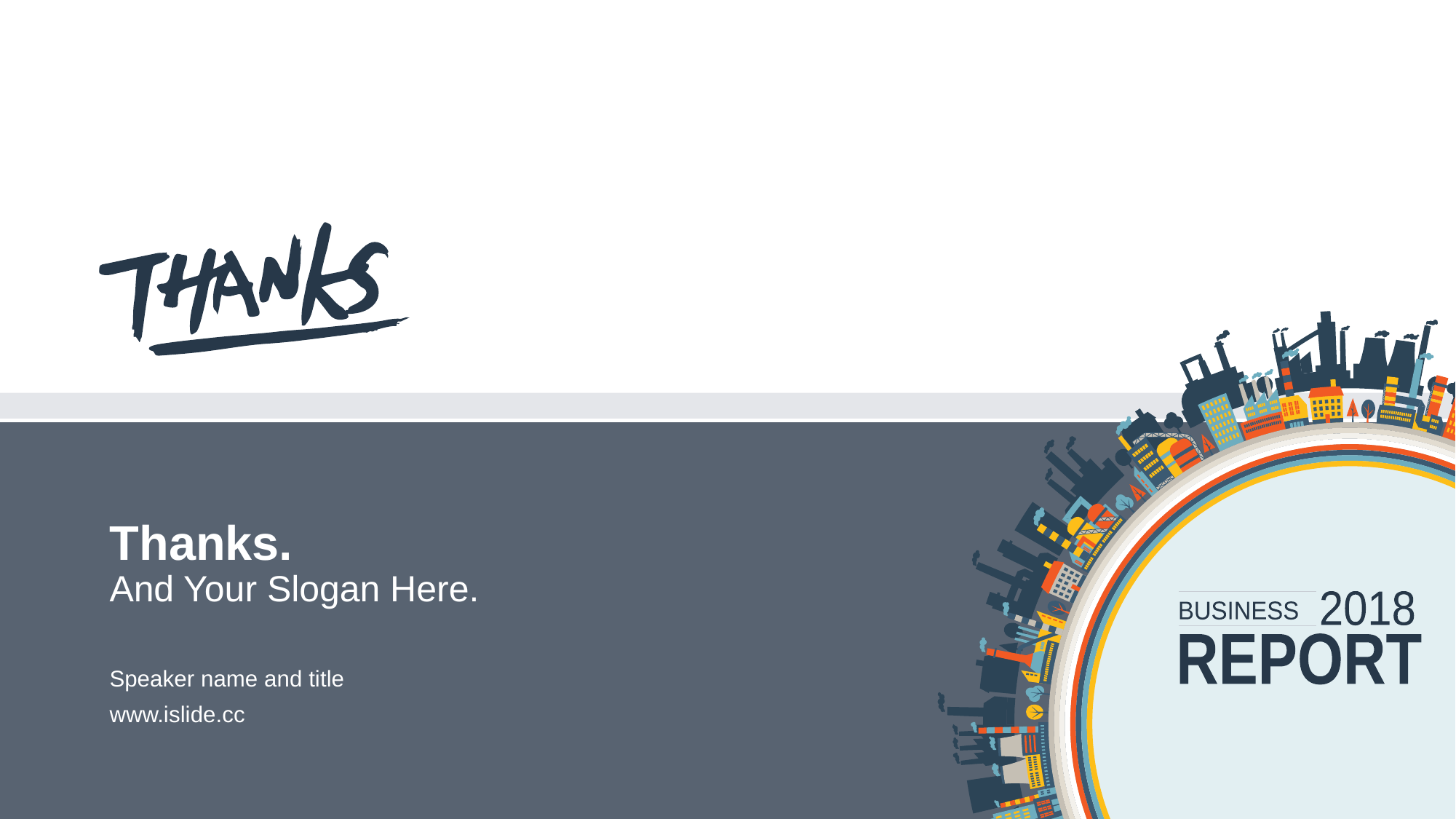

# Thanks. And Your Slogan Here.
2018
BUSINESS
REPORT
Speaker name and title
www.islide.cc